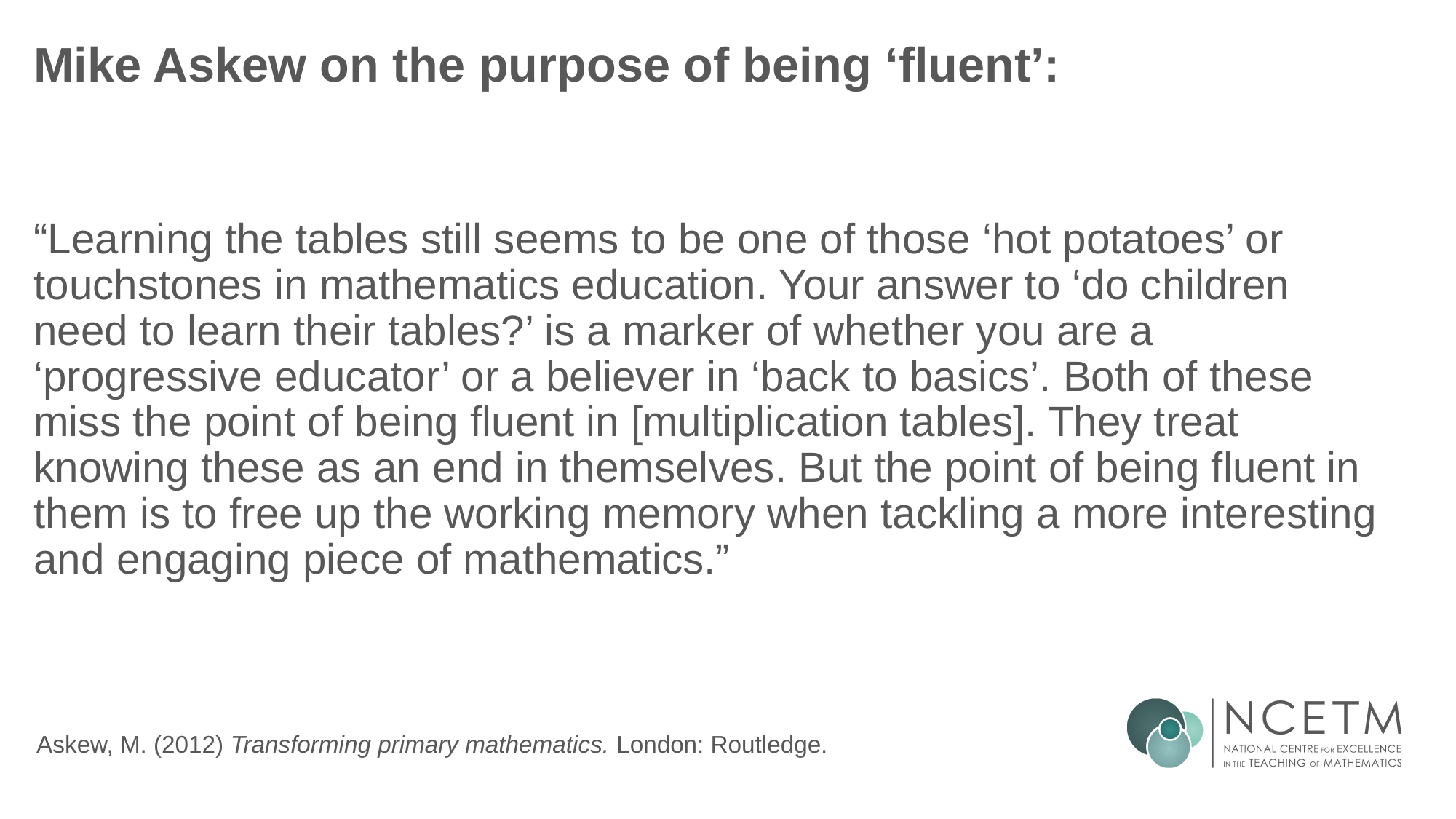

# Mike Askew on the purpose of being ‘fluent’:
“Learning the tables still seems to be one of those ‘hot potatoes’ or touchstones in mathematics education. Your answer to ‘do children need to learn their tables?’ is a marker of whether you are a ‘progressive educator’ or a believer in ‘back to basics’. Both of these miss the point of being fluent in [multiplication tables]. They treat knowing these as an end in themselves. But the point of being fluent in them is to free up the working memory when tackling a more interesting and engaging piece of mathematics.”
Askew, M. (2012) Transforming primary mathematics. London: Routledge.